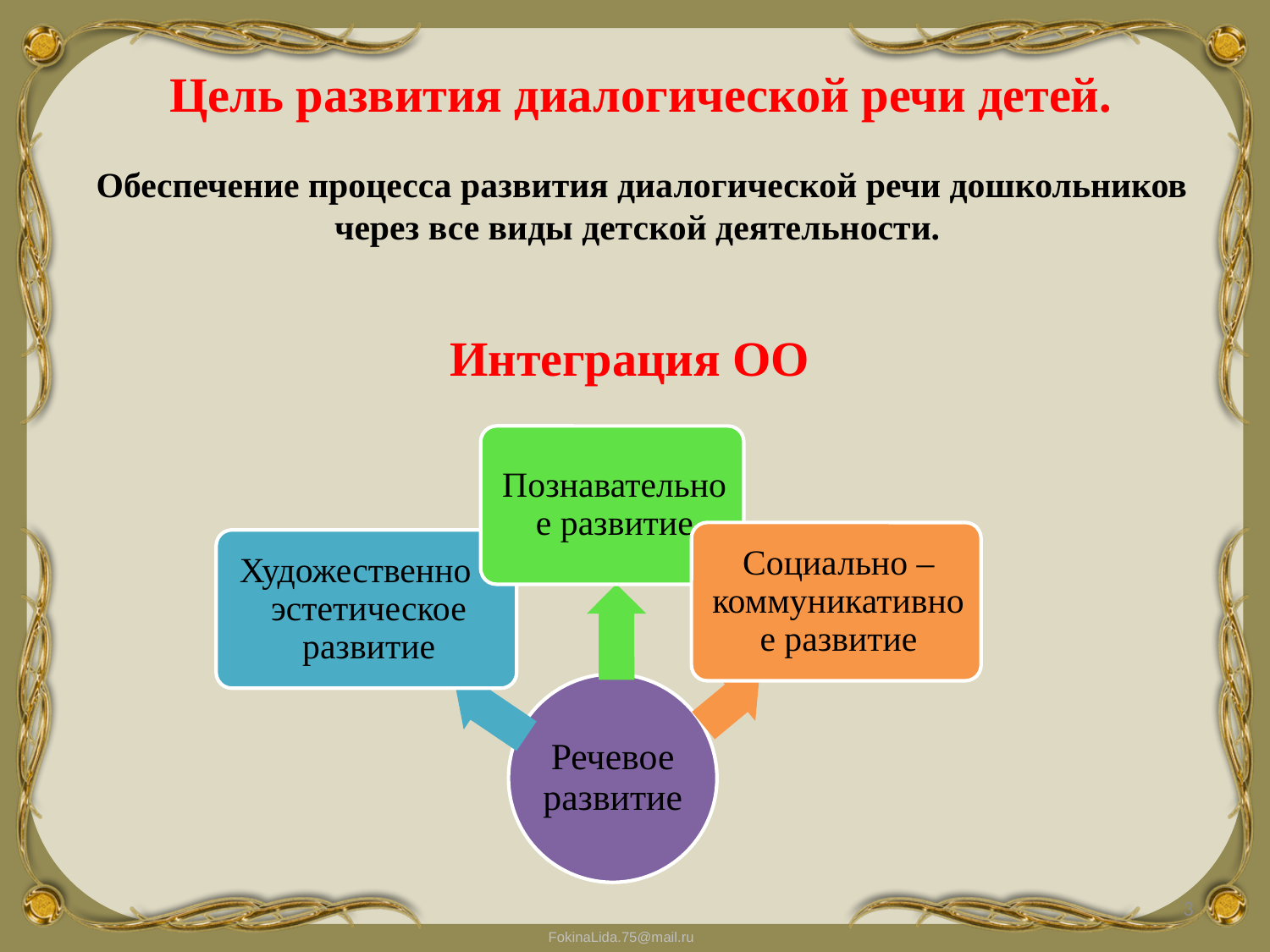

Цель развития диалогической речи детей.
Обеспечение процесса развития диалогической речи дошкольников через все виды детской деятельности.
Интеграция ОО
Речевое развитие
Художественно –эстетическое развитие
Познавательное развитие
Социально – коммуникативное развитие
3